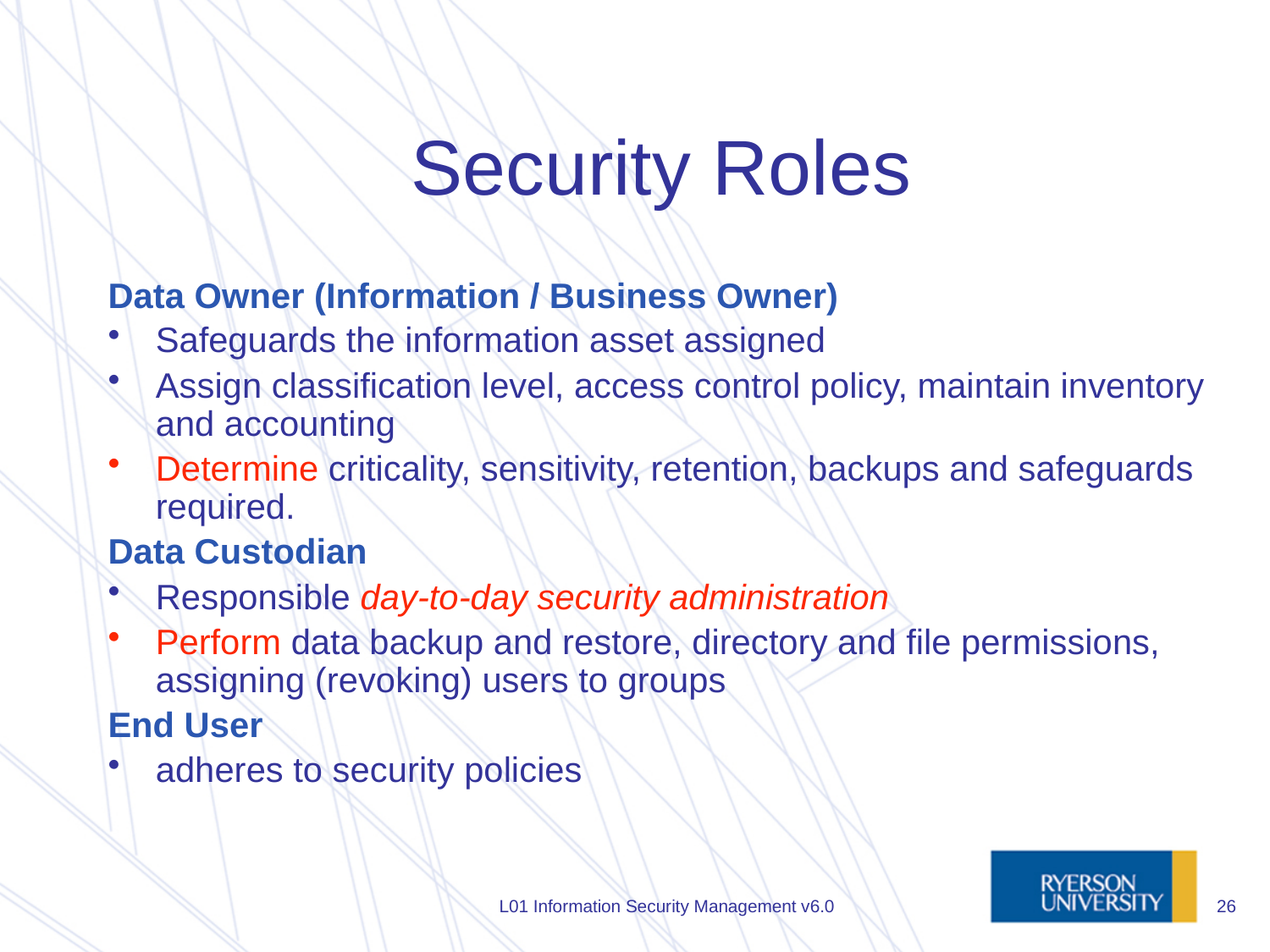

# Security Roles
Data Owner (Information / Business Owner)
Safeguards the information asset assigned
Assign classification level, access control policy, maintain inventory and accounting
Determine criticality, sensitivity, retention, backups and safeguards required.
Data Custodian
Responsible day-to-day security administration
Perform data backup and restore, directory and file permissions, assigning (revoking) users to groups
End User
adheres to security policies

L01 Information Security Management v6.0
26